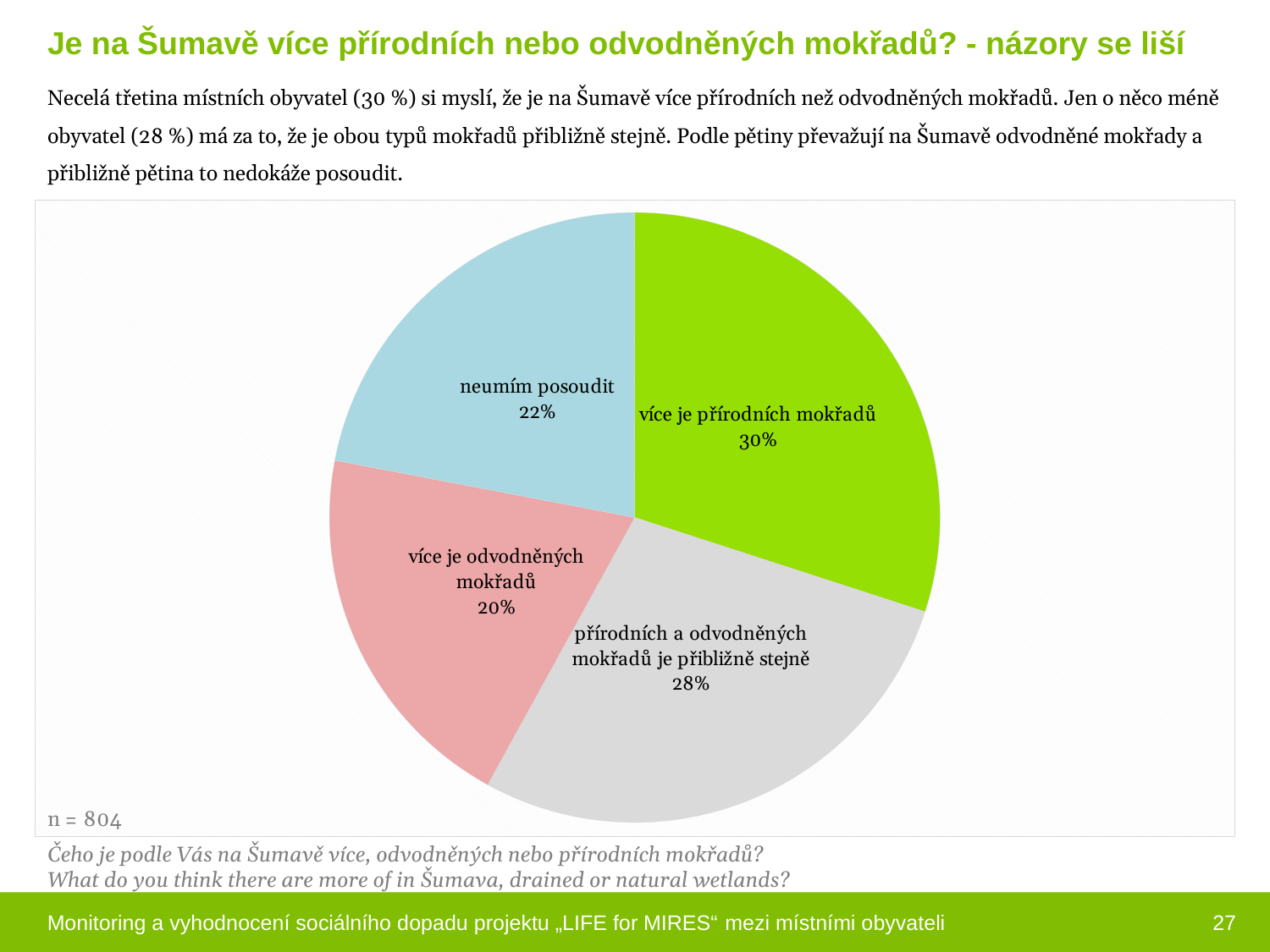

Je na Šumavě více přírodních nebo odvodněných mokřadů? - názory se liší
Necelá třetina místních obyvatel (30 %) si myslí, že je na Šumavě více přírodních než odvodněných mokřadů. Jen o něco méně obyvatel (28 %) má za to, že je obou typů mokřadů přibližně stejně. Podle pětiny převažují na Šumavě odvodněné mokřady a přibližně pětina to nedokáže posoudit.

### Chart

| Category | Řada 1 |
|---|---|
| více je přírodních mokřadů | 30.0 |
| přírodních a odvodněných mokřadů je přibližně stejně | 28.0 |
| více je odvodněných mokřadů | 20.0 |
| neumím posoudit | 22.0 |
Čeho je podle Vás na Šumavě více, odvodněných nebo přírodních mokřadů?
What do you think there are more of in Šumava, drained or natural wetlands?

Monitoring a vyhodnocení sociálního dopadu projektu „LIFE for MIRES“ mezi místními obyvateli
27